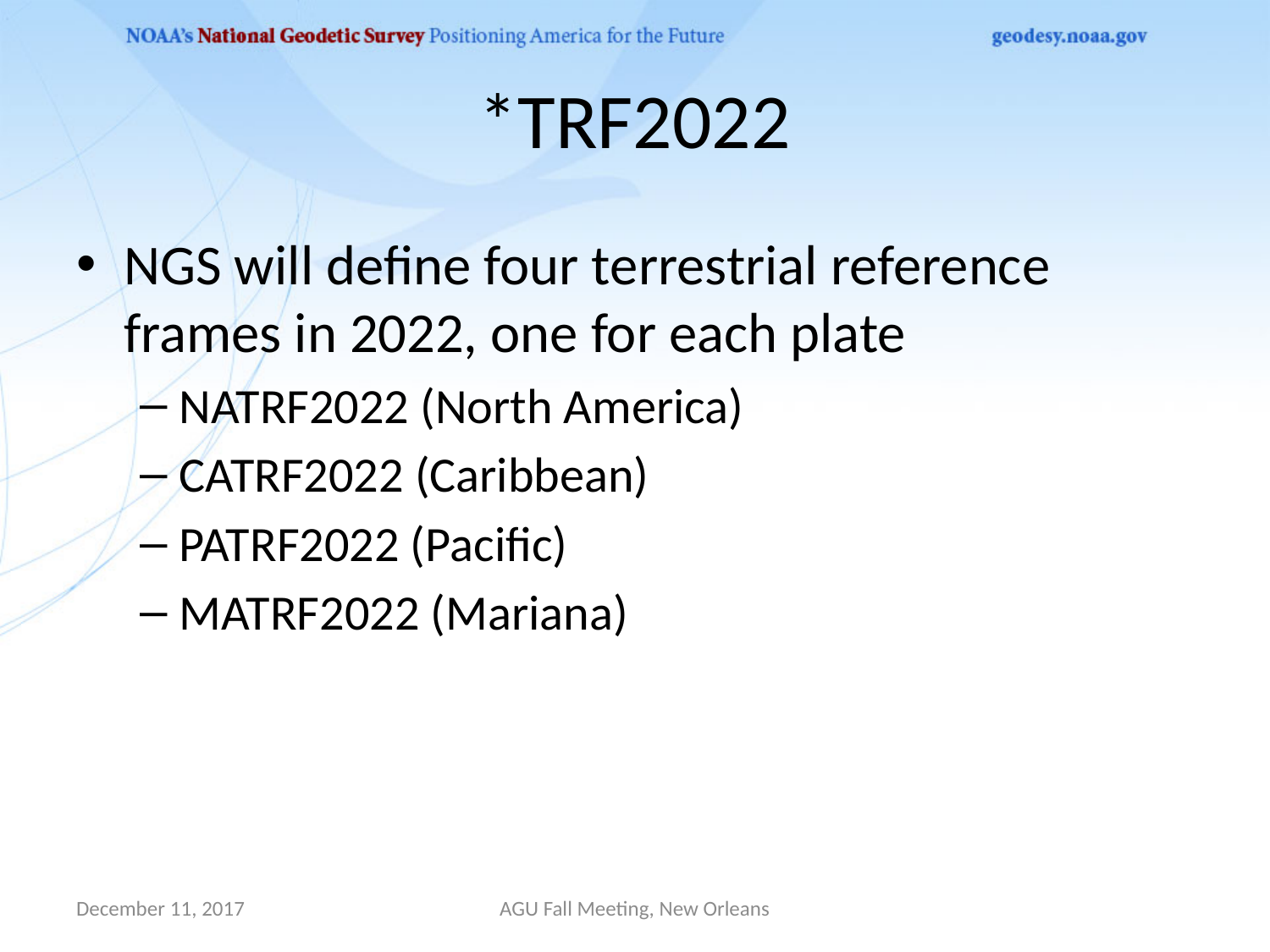

# *TRF2022
NGS will define four terrestrial reference frames in 2022, one for each plate
NATRF2022 (North America)
CATRF2022 (Caribbean)
PATRF2022 (Pacific)
MATRF2022 (Mariana)
December 11, 2017
AGU Fall Meeting, New Orleans